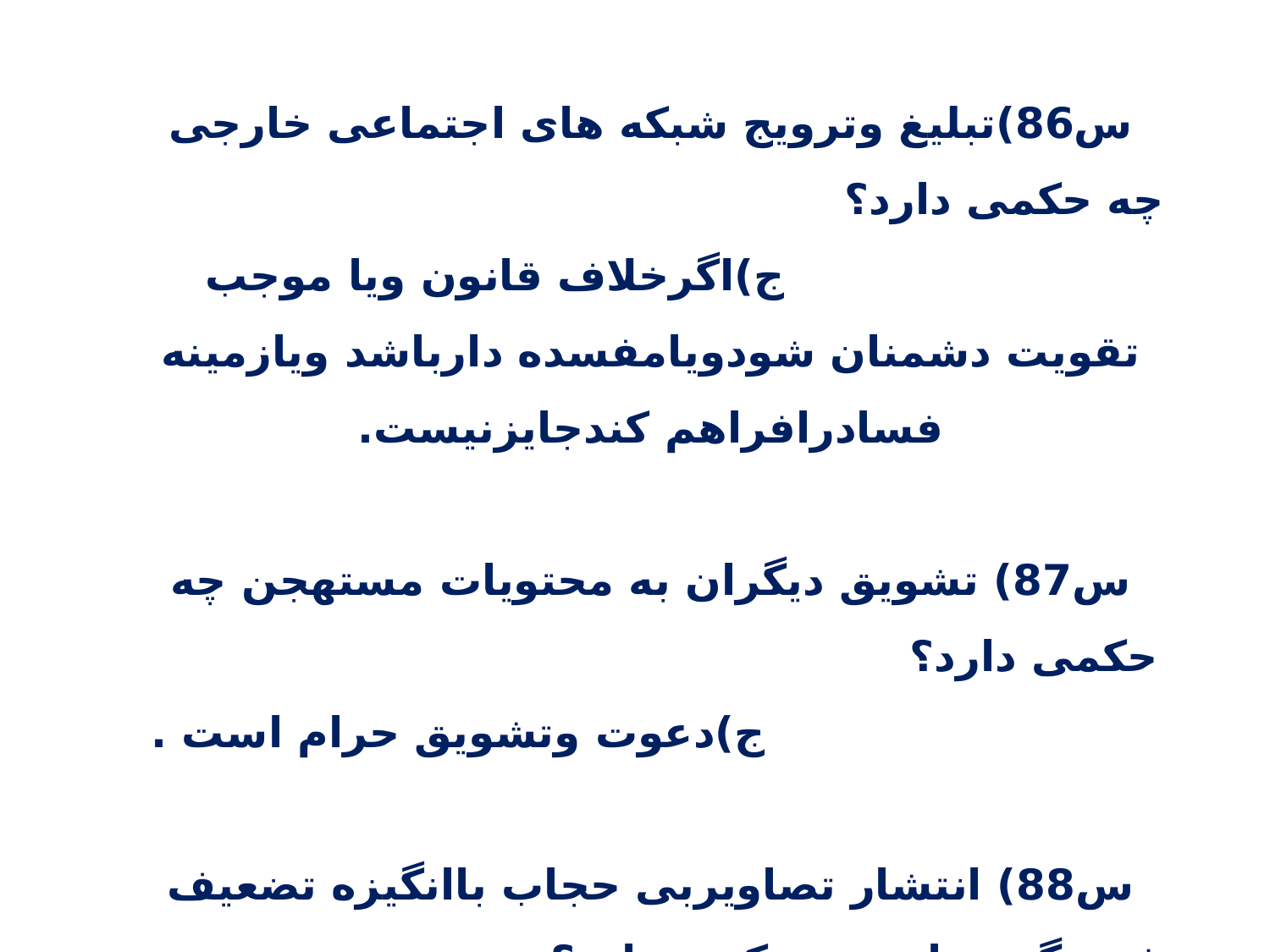

س86)تبلیغ وترویج شبکه های اجتماعی خارجی چه حکمی دارد؟                                                                      ج)اگرخلاف قانون ویا موجب تقویت دشمنان شودویامفسده دارباشد ویازمینه فسادرافراهم کندجایزنیست.

س87) تشویق دیگران به محتویات مستهجن چه حکمی دارد؟                                                                               ج)دعوت وتشویق حرام است .

س88) انتشار تصاویربی حجاب باانگیزه تضعیف فرهنگ حجاب چه حکمی دارد؟
ج)جایزنیست ؛ هم حق الله است چون مخالفت بافرمان الهی است وهم حق الناس است چون موجب آلودگی دیگران و اجتماع است.